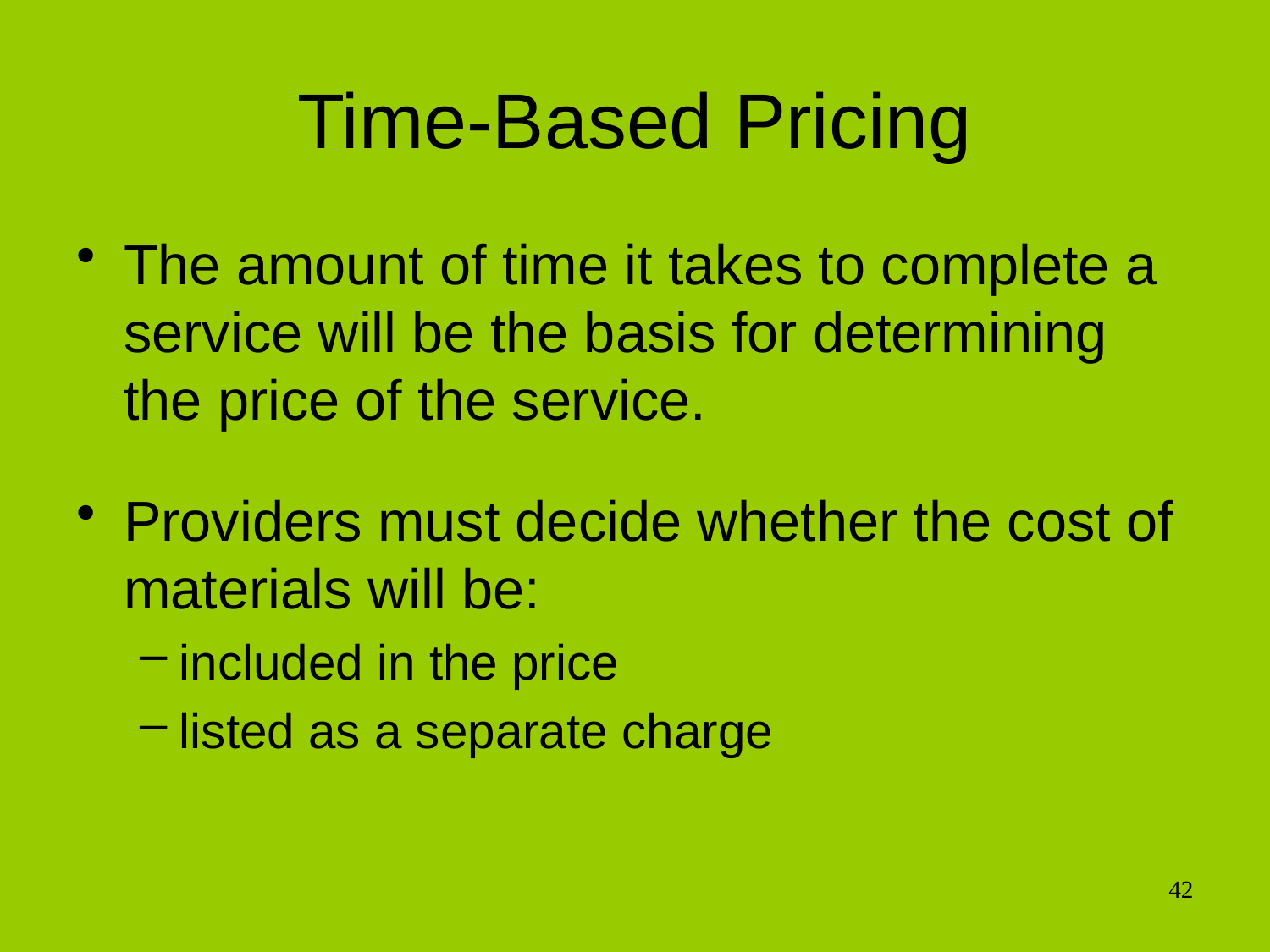

# Time-Based Pricing
The amount of time it takes to complete a service will be the basis for determining the price of the service.
Providers must decide whether the cost of materials will be:
included in the price
listed as a separate charge

42